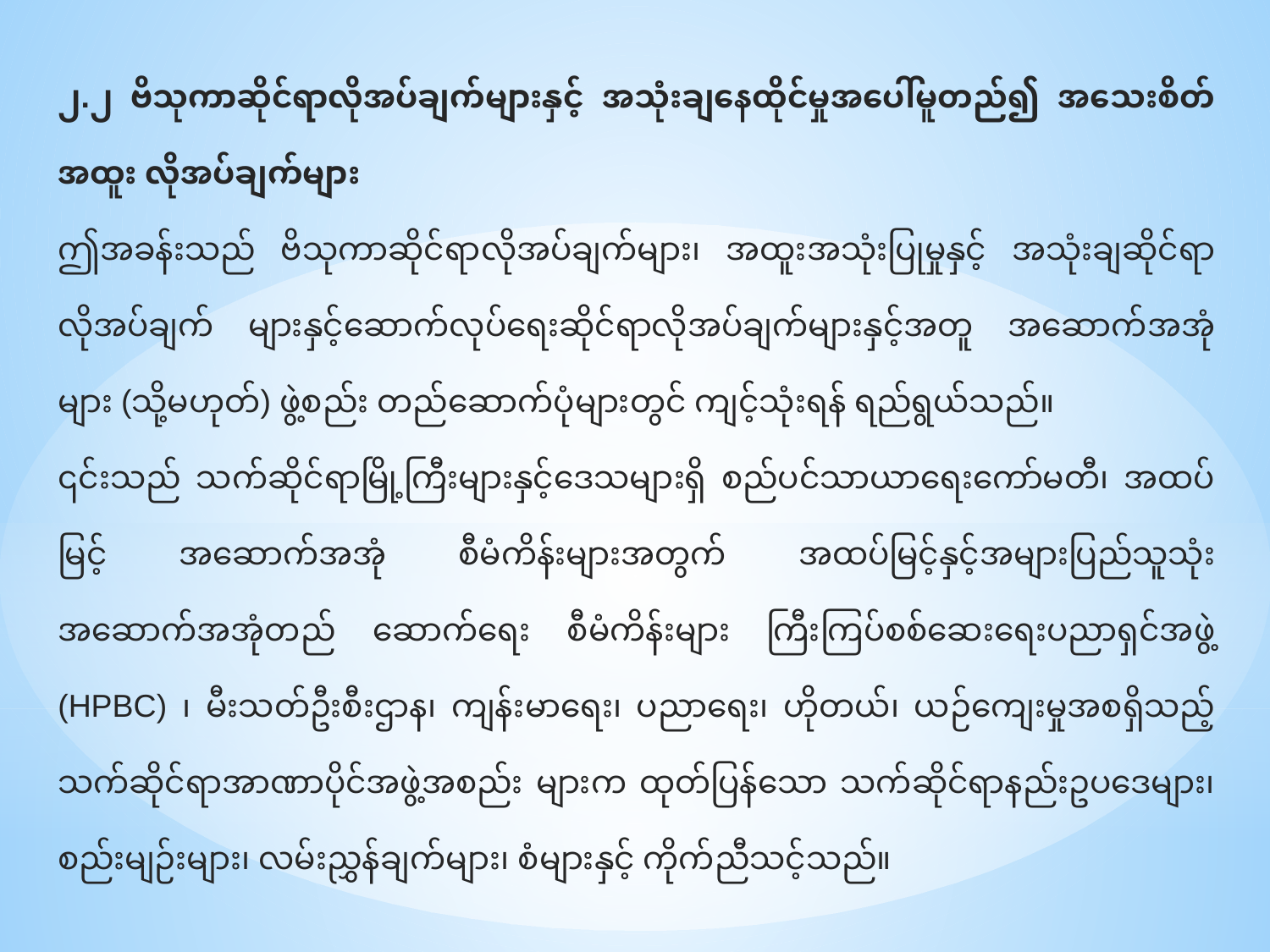

၂.၂ ဗိသုကာဆိုင်ရာလိုအပ်ချက်များနှင့် အသုံးချနေထိုင်မှုအပေါ်မူတည်၍ အသေးစိတ် အထူး လိုအပ်ချက်များ
ဤအခန်းသည် ဗိသုကာဆိုင်ရာလိုအပ်ချက်များ၊ အထူးအသုံးပြုမှုနှင့် အသုံးချဆိုင်ရာ လိုအပ်ချက် များနှင့်ဆောက်လုပ်ရေးဆိုင်ရာလိုအပ်ချက်များနှင့်အတူ အဆောက်အအုံများ (သို့မဟုတ်) ဖွဲ့စည်း တည်ဆောက်ပုံများတွင် ကျင့်သုံးရန် ရည်ရွယ်သည်။
၎င်းသည် သက်ဆိုင်ရာမြို့ကြီးများနှင့်ဒေသများရှိ စည်ပင်သာယာရေးကော်မတီ၊ အထပ်မြင့် အဆောက်အအုံ စီမံကိန်းများအတွက် အထပ်မြင့်နှင့်အများပြည်သူသုံး အဆောက်အအုံတည် ဆောက်ရေး စီမံကိန်းများ ကြီးကြပ်စစ်ဆေးရေးပညာရှင်အဖွဲ့ (HPBC) ၊ မီးသတ်ဦးစီးဌာန၊ ကျန်းမာရေး၊ ပညာရေး၊ ဟိုတယ်၊ ယဉ်ကျေးမှုအစရှိသည့် သက်ဆိုင်ရာအာဏာပိုင်အဖွဲ့အစည်း များက ထုတ်ပြန်သော သက်ဆိုင်ရာနည်းဥပဒေများ၊ စည်းမျဉ်းများ၊ လမ်းညွှန်ချက်များ၊ စံများနှင့် ကိုက်ညီသင့်သည်။